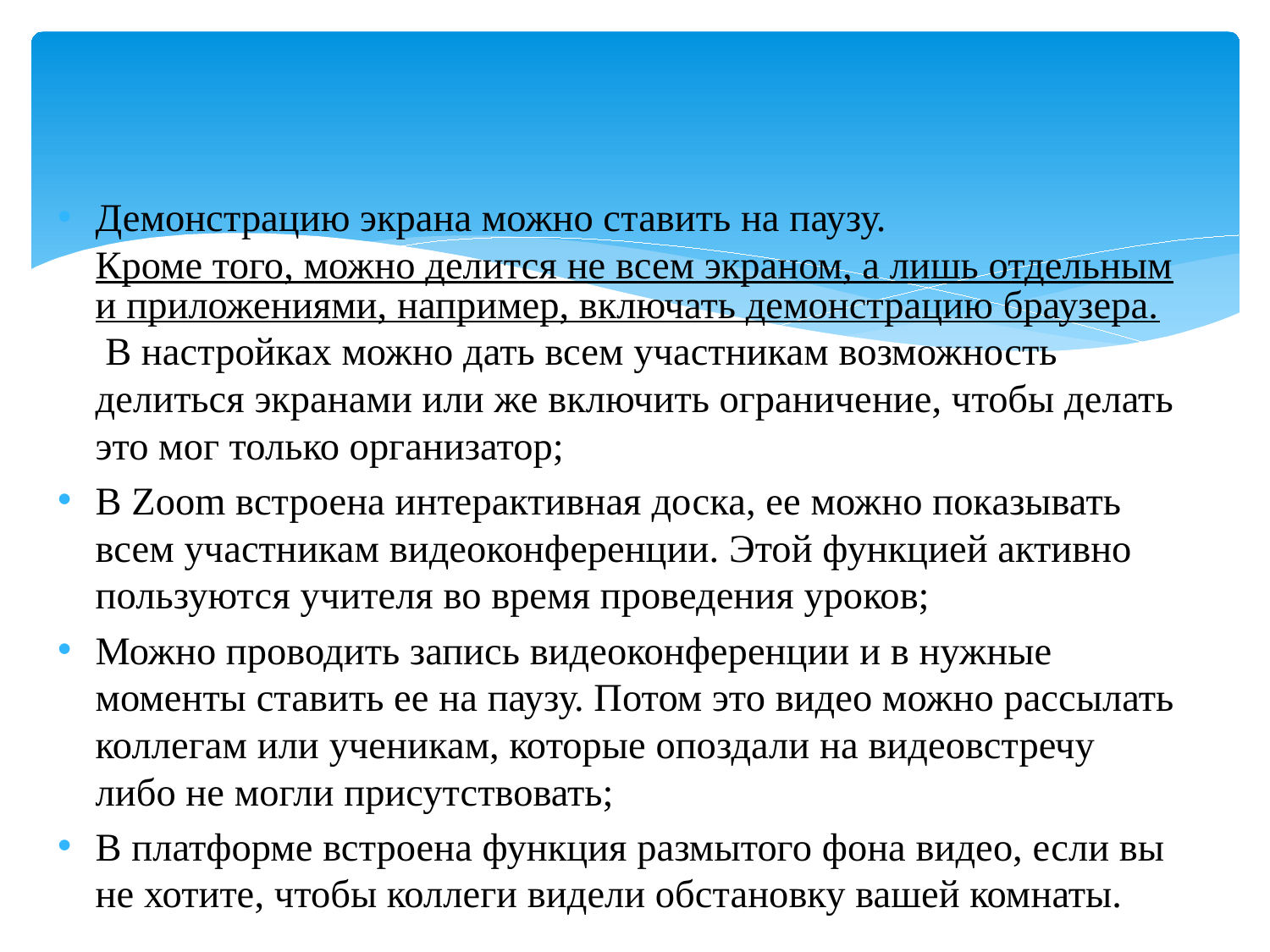

Демонстрацию экрана можно ставить на паузу. Кроме того, можно делится не всем экраном, а лишь отдельными приложениями, например, включать демонстрацию браузера. В настройках можно дать всем участникам возможность делиться экранами или же включить ограничение, чтобы делать это мог только организатор;
В Zoom встроена интерактивная доска, ее можно показывать всем участникам видеоконференции. Этой функцией активно пользуются учителя во время проведения уроков;
Можно проводить запись видеоконференции и в нужные моменты ставить ее на паузу. Потом это видео можно рассылать коллегам или ученикам, которые опоздали на видеовстречу либо не могли присутствовать;
В платформе встроена функция размытого фона видео, если вы не хотите, чтобы коллеги видели обстановку вашей комнаты.